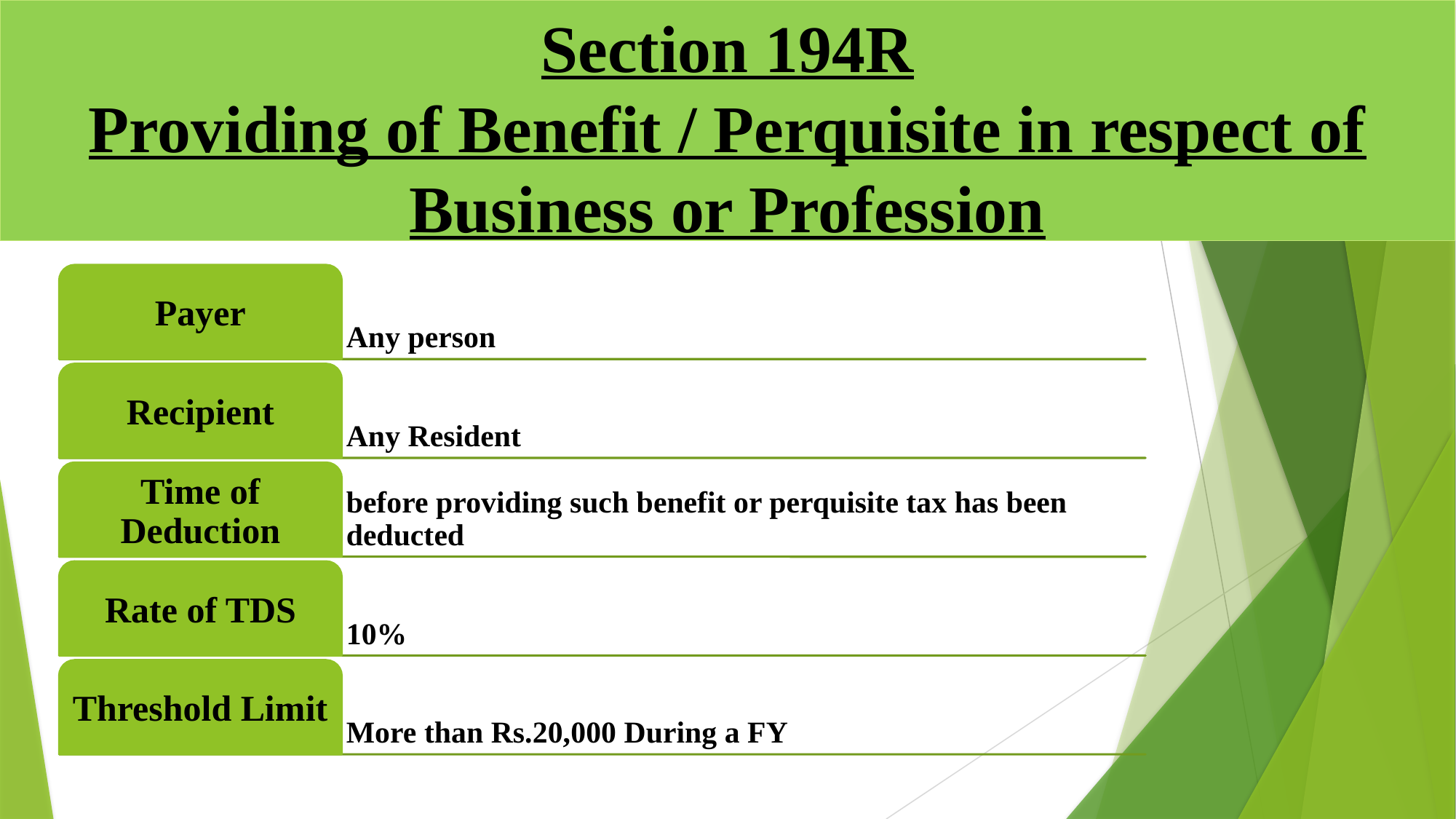

# Section 194R Providing of Benefit / Perquisite in respect of Business or Profession
Any person
Payer
Any Resident
Recipient
before providing such benefit or perquisite tax has been deducted
Time of Deduction
10%
Rate of TDS
More than Rs.20,000 During a FY
Threshold Limit